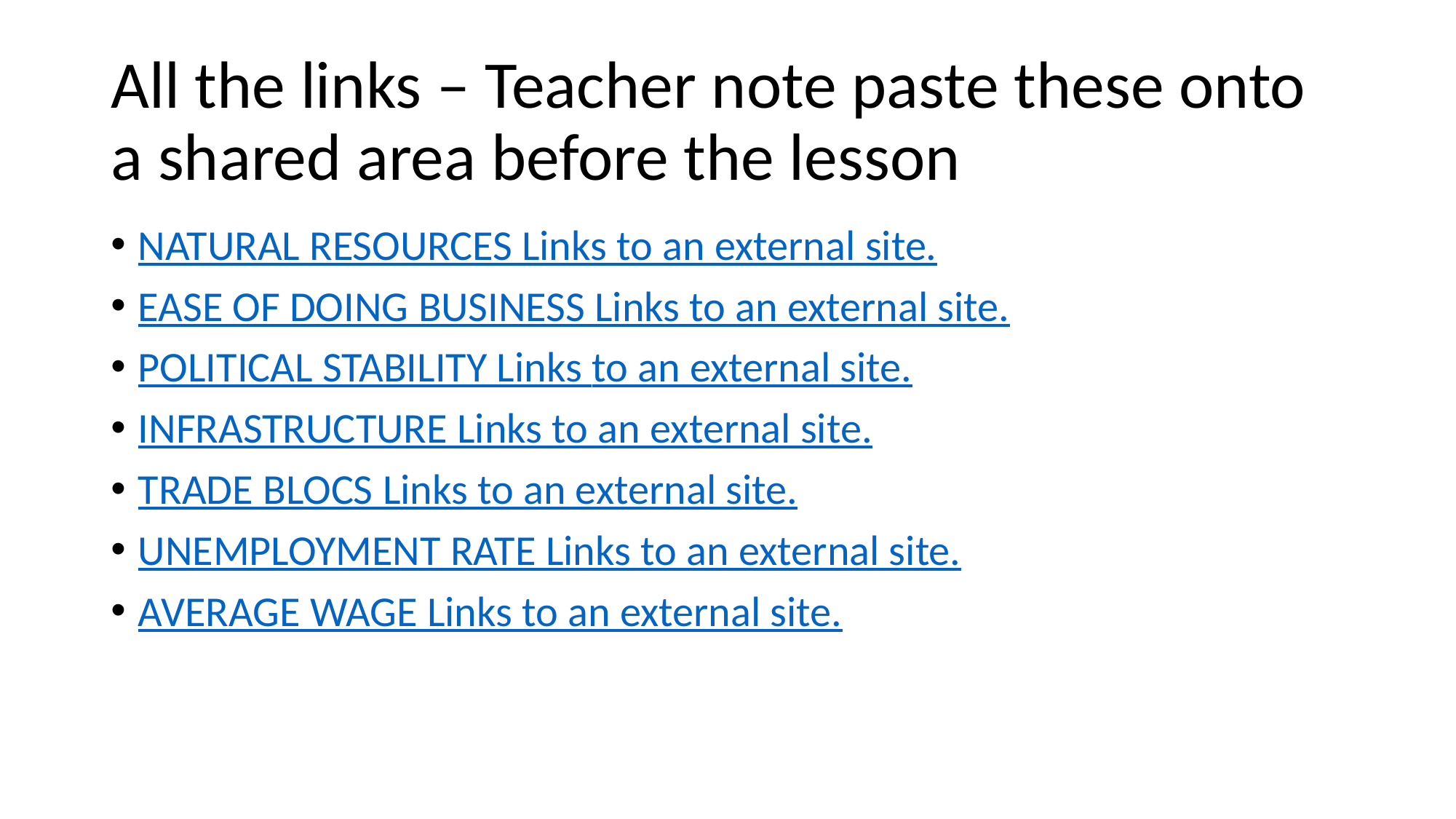

# All the links – Teacher note paste these onto a shared area before the lesson
NATURAL RESOURCES Links to an external site.
EASE OF DOING BUSINESS Links to an external site.
POLITICAL STABILITY Links to an external site.
INFRASTRUCTURE Links to an external site.
TRADE BLOCS Links to an external site.
UNEMPLOYMENT RATE Links to an external site.
AVERAGE WAGE Links to an external site.